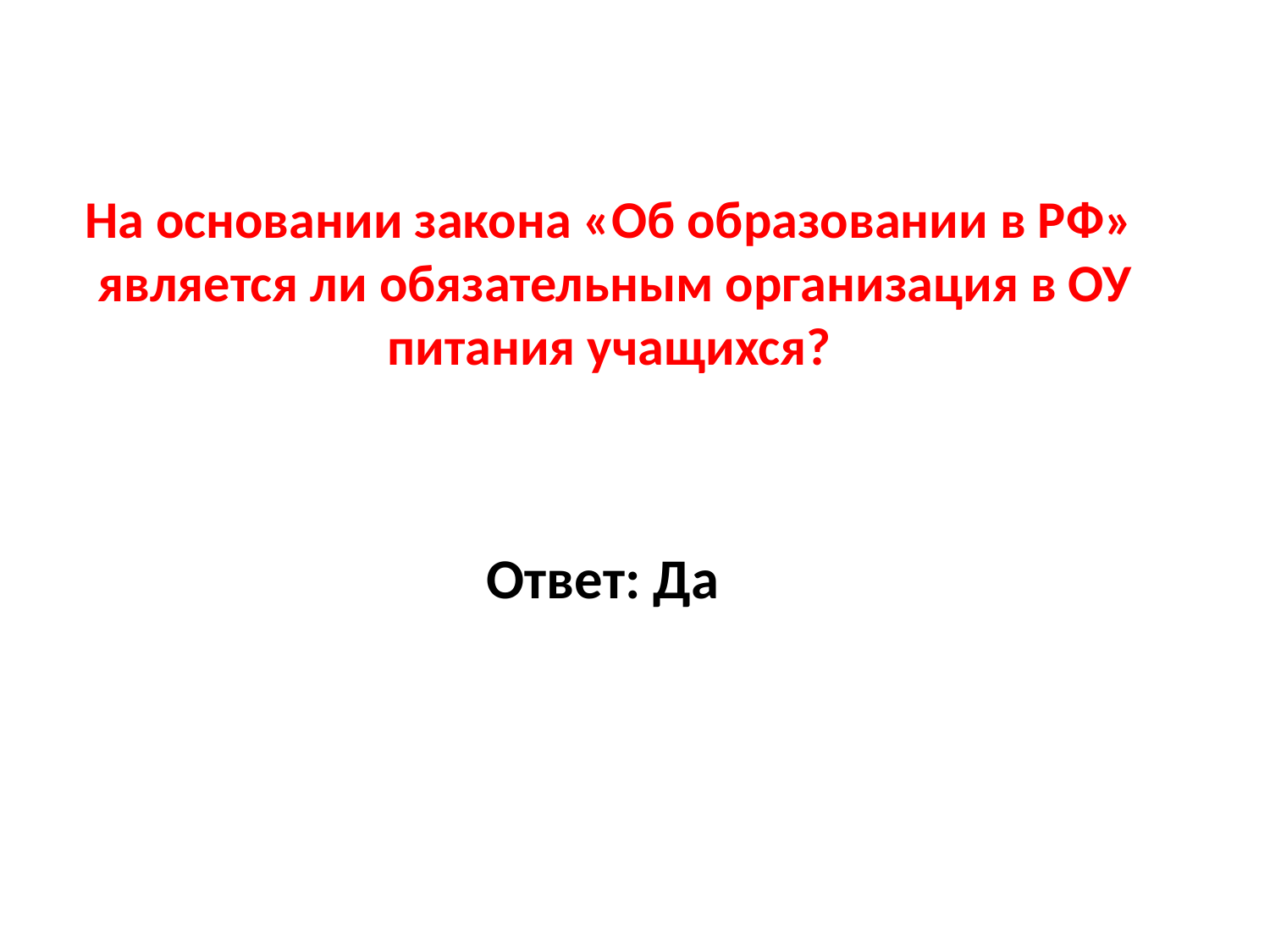

# На основании закона «Об образовании в РФ»  является ли обязательным организация в ОУ питания учащихся?
Ответ: Да